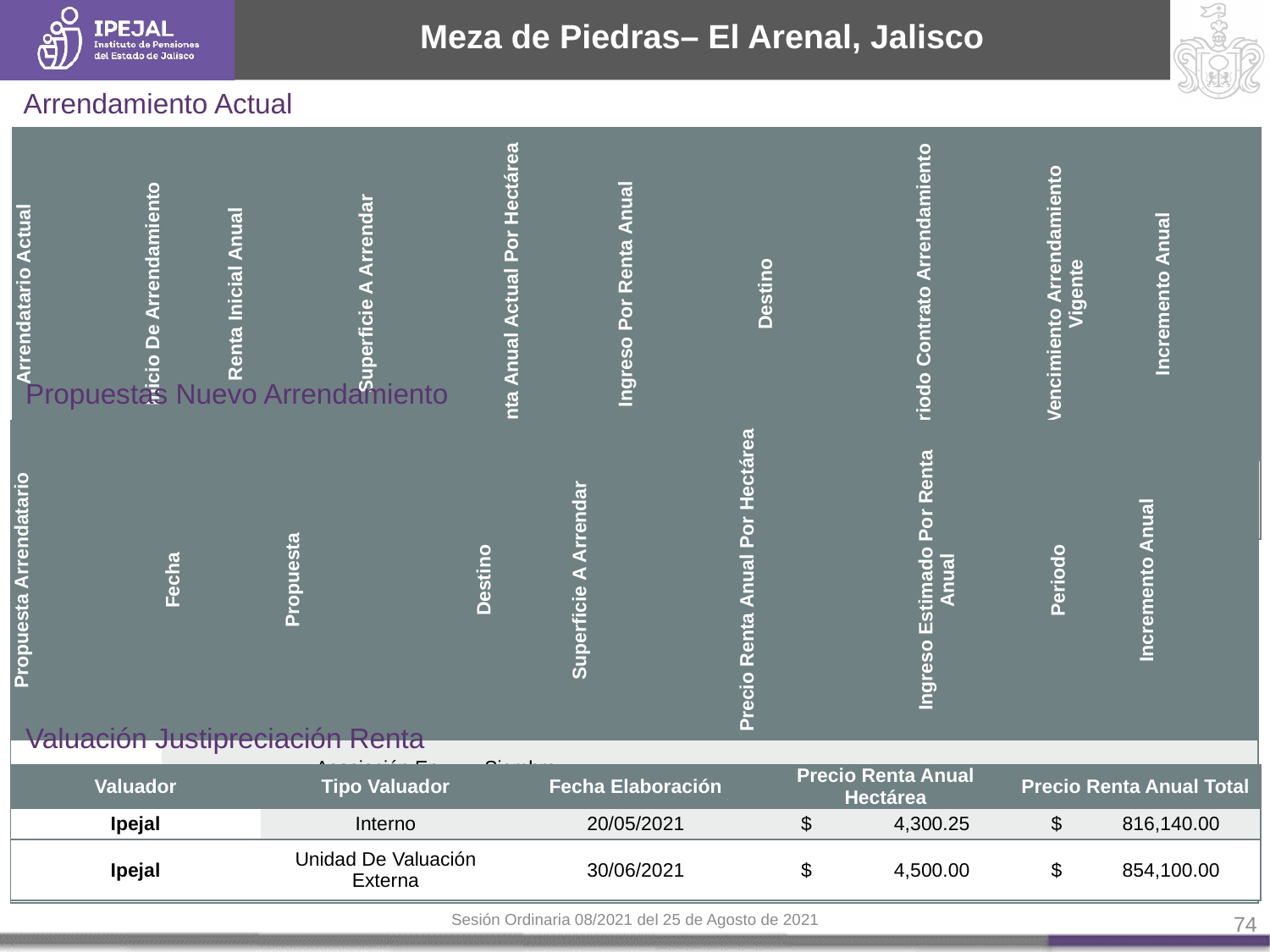

# Meza de Piedras– El Arenal, Jalisco
Arrendamiento Actual
| Arrendatario Actual | Inicio De Arrendamiento | Renta Inicial Anual | Superficie A Arrendar | Renta Anual Actual Por Hectárea | Ingreso Por Renta Anual | Destino | Periodo Contrato Arrendamiento | Vencimiento Arrendamiento Vigente | Incremento Anual |
| --- | --- | --- | --- | --- | --- | --- | --- | --- | --- |
| Ganadería Doble M | Ago-15 | $100,000.00 | 1,898,000 Mt2 | $ 847.21 | $160,800.00 | Siembra Y Agostadero | Anual | Dic-21 | Avalúo Ipejal |
Propuestas Nuevo Arrendamiento
| Propuesta Arrendatario | Fecha | Propuesta | Destino | Superficie A Arrendar | Precio Renta Anual Por Hectárea | Ingreso Estimado Por Renta Anual | Periodo | Incremento Anual |
| --- | --- | --- | --- | --- | --- | --- | --- | --- |
| Grupo Agavia | 23/03/2021 | Asociación En Aportación O Renta | Siembra Agave | 400,000 Mt2 | $ 4,615.00 | $184,600.00 | 13 Años | Inpc |
| Yuliana Huerta Ramírez | 28/07/2021 | Asociación En Aportación O Renta | Siembra Agave | 1,898,000 Mt2 | $ 4,000.00 | $759,200.00 | 13 Años | Inpc |
Valuación Justipreciación Renta
| Valuador | Tipo Valuador | Fecha Elaboración | Precio Renta Anual Hectárea | Precio Renta Anual Total |
| --- | --- | --- | --- | --- |
| Ipejal | Interno | 20/05/2021 | $ 4,300.25 | $ 816,140.00 |
| Ipejal | Unidad De Valuación Externa | 30/06/2021 | $ 4,500.00 | $ 854,100.00 |
Sesión Ordinaria 08/2021 del 25 de Agosto de 2021
74